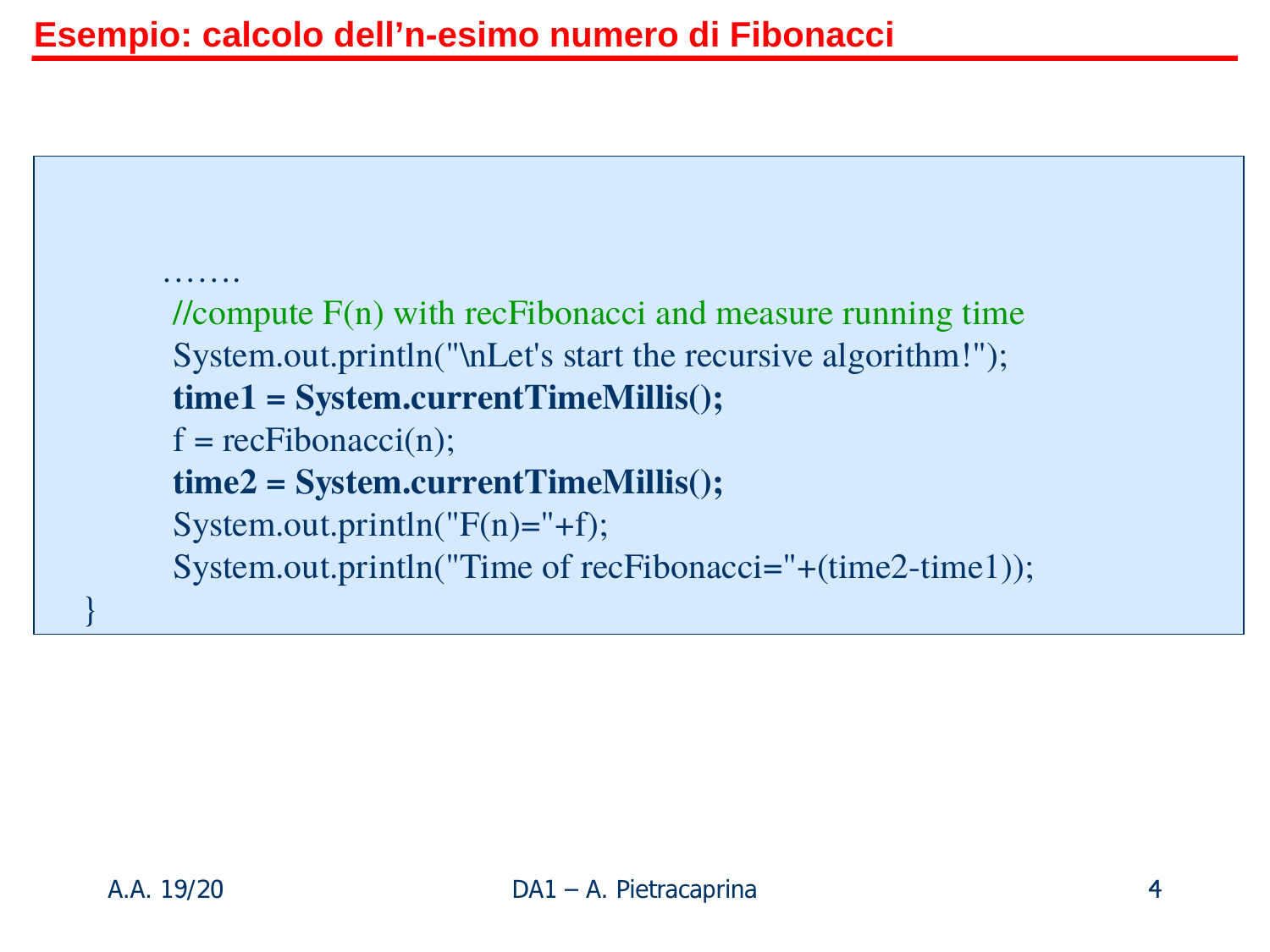

Esempio: calcolo dell’n-esimo numero di Fibonacci

             …….
	//compute F(n) with recFibonacci and measure running time
    	System.out.println("\nLet's start the recursive algorithm!");
	time1 = System.currentTimeMillis();
    	f = recFibonacci(n);
    	time2 = System.currentTimeMillis();
    	System.out.println("F(n)="+f);
    	System.out.println("Time of recFibonacci="+(time2-time1));
    }
A.A. 19/20
DA1 – A. Pietracaprina
4